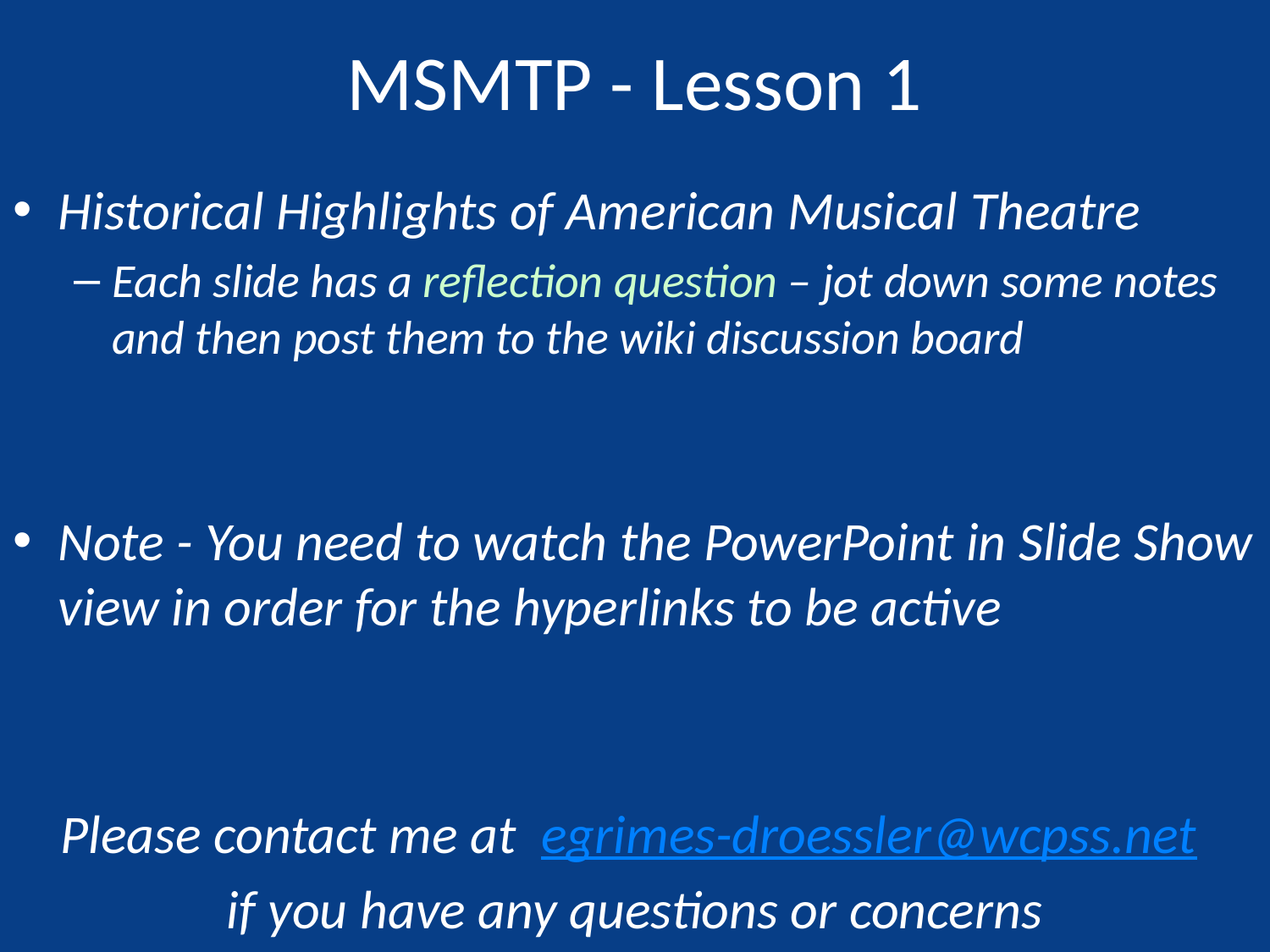

# MSMTP - Lesson 1
Historical Highlights of American Musical Theatre
Each slide has a reflection question – jot down some notes and then post them to the wiki discussion board

Note - You need to watch the PowerPoint in Slide Show view in order for the hyperlinks to be active

Please contact me at  egrimes-droessler@wcpss.net
if you have any questions or concerns